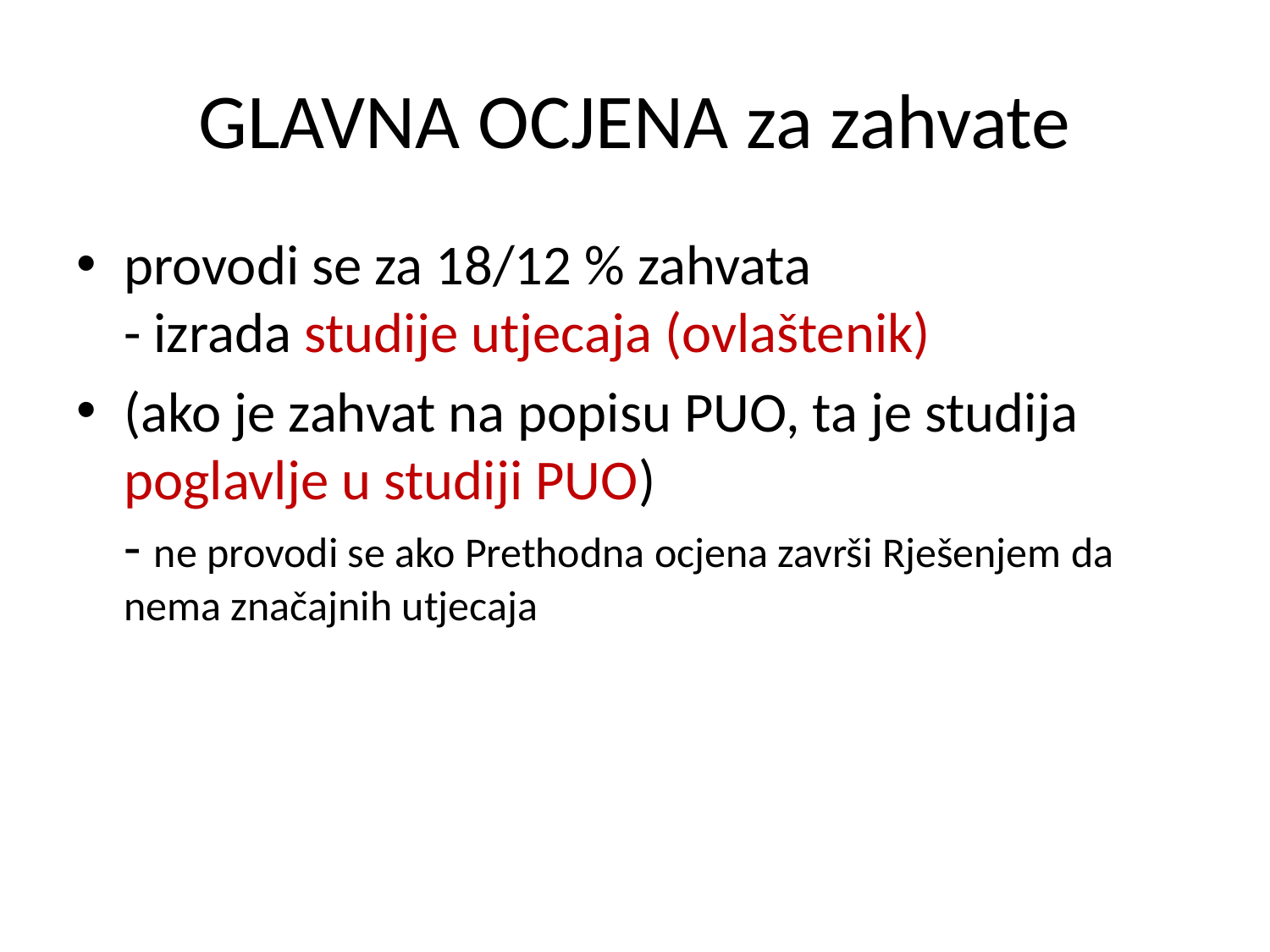

# GLAVNA OCJENA za zahvate
provodi se za 18/12 % zahvata
- izrada studije utjecaja (ovlaštenik)
(ako je zahvat na popisu PUO, ta je studija poglavlje u studiji PUO)
- ne provodi se ako Prethodna ocjena završi Rješenjem da nema značajnih utjecaja